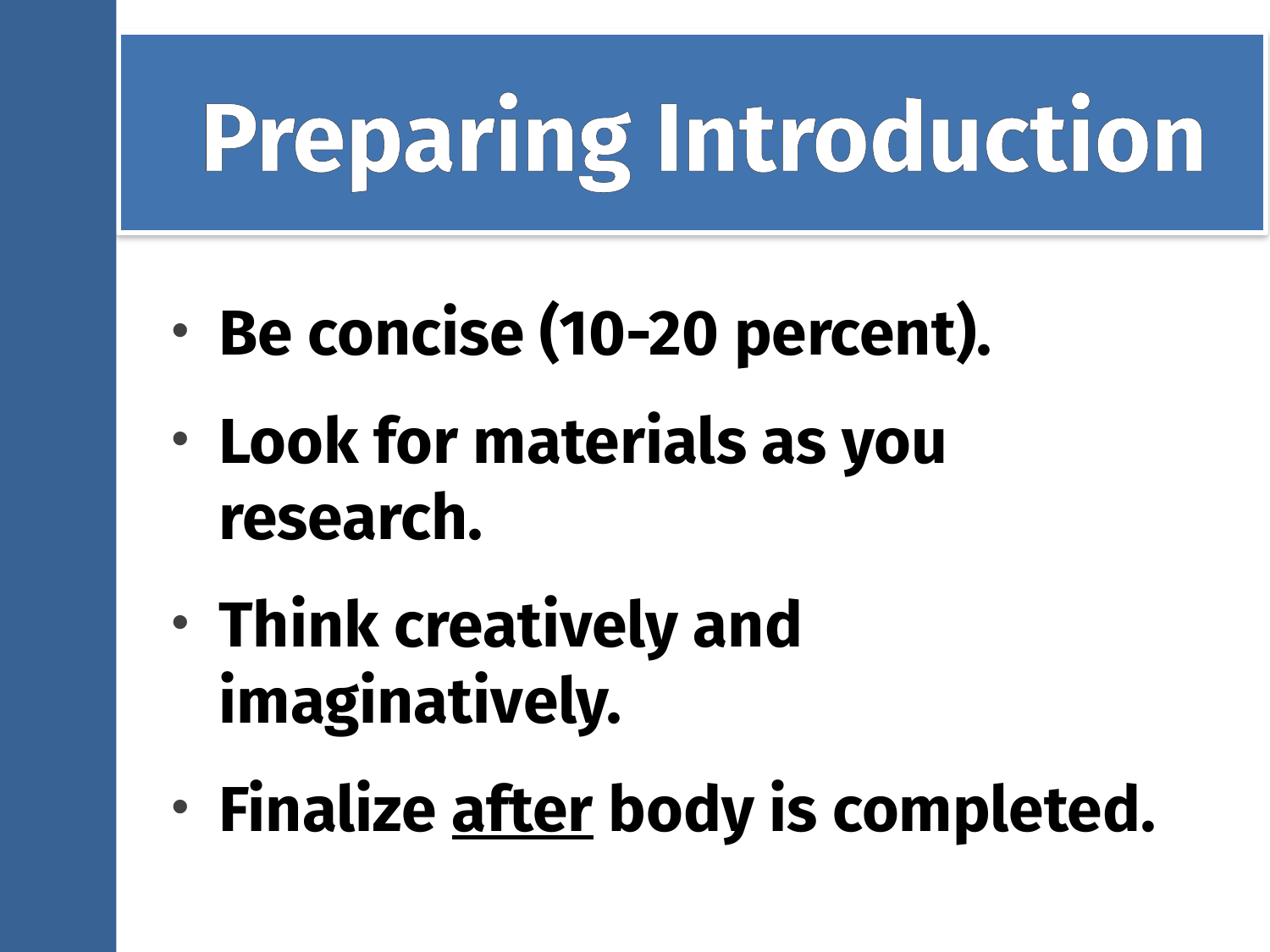

# Preparing Introduction
Be concise (10-20 percent).
Look for materials as you research.
Think creatively and imaginatively.
Finalize after body is completed.